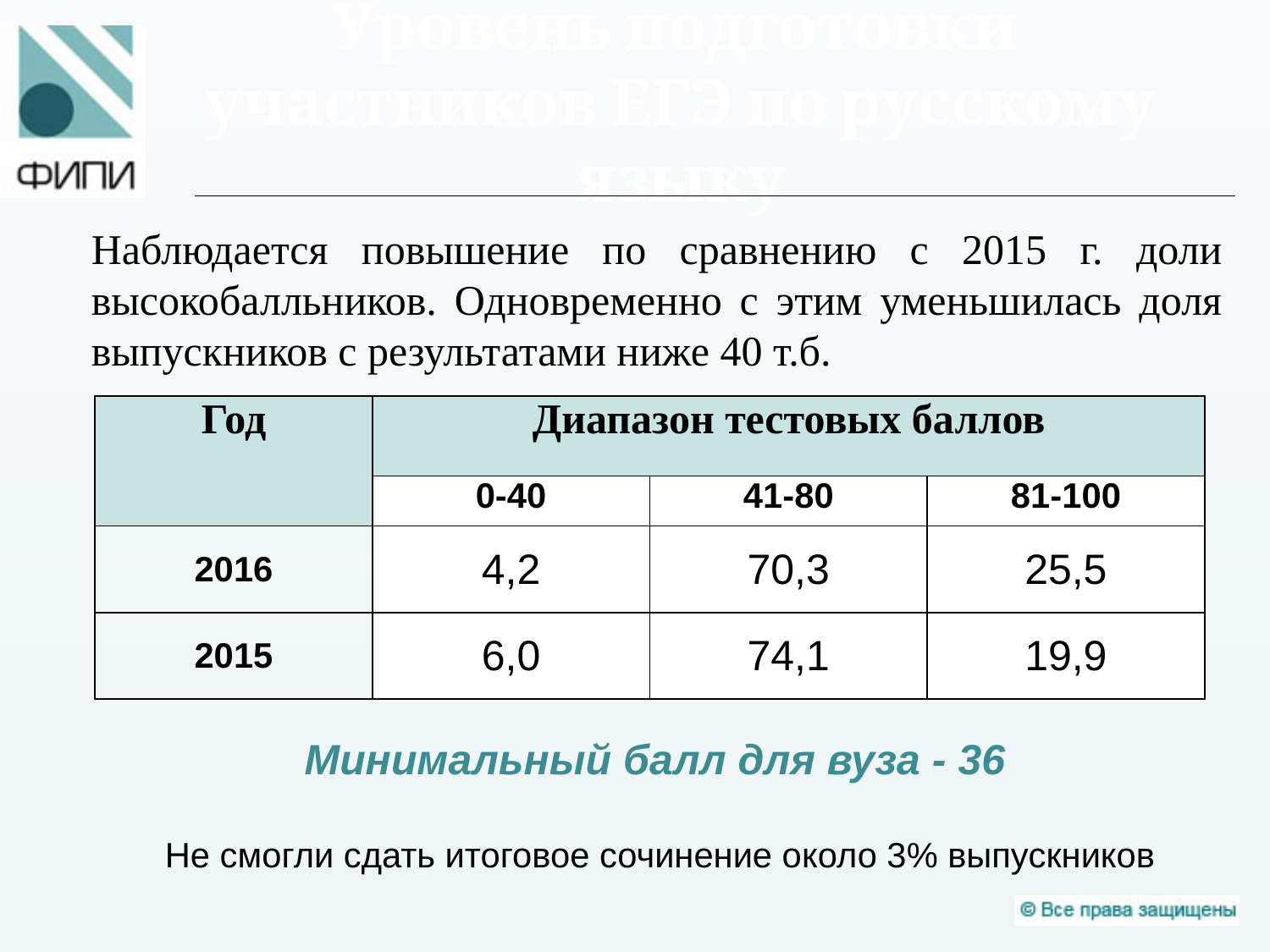

# Уровень подготовки участников ЕГЭ по русскому языку
Наблюдается повышение по сравнению с 2015 г. доли высокобалльников. Одновременно с этим уменьшилась доля выпускников с результатами ниже 40 т.б.
| Год | Диапазон тестовых баллов |  |  |
| --- | --- | --- | --- |
|  | 0-40 | 41-80 | 81-100 |
| 2016 | 4,2 | 70,3 | 25,5 |
| 2015 | 6,0 | 74,1 | 19,9 |
Минимальный балл для вуза - 36
Не смогли сдать итоговое сочинение около 3% выпускников